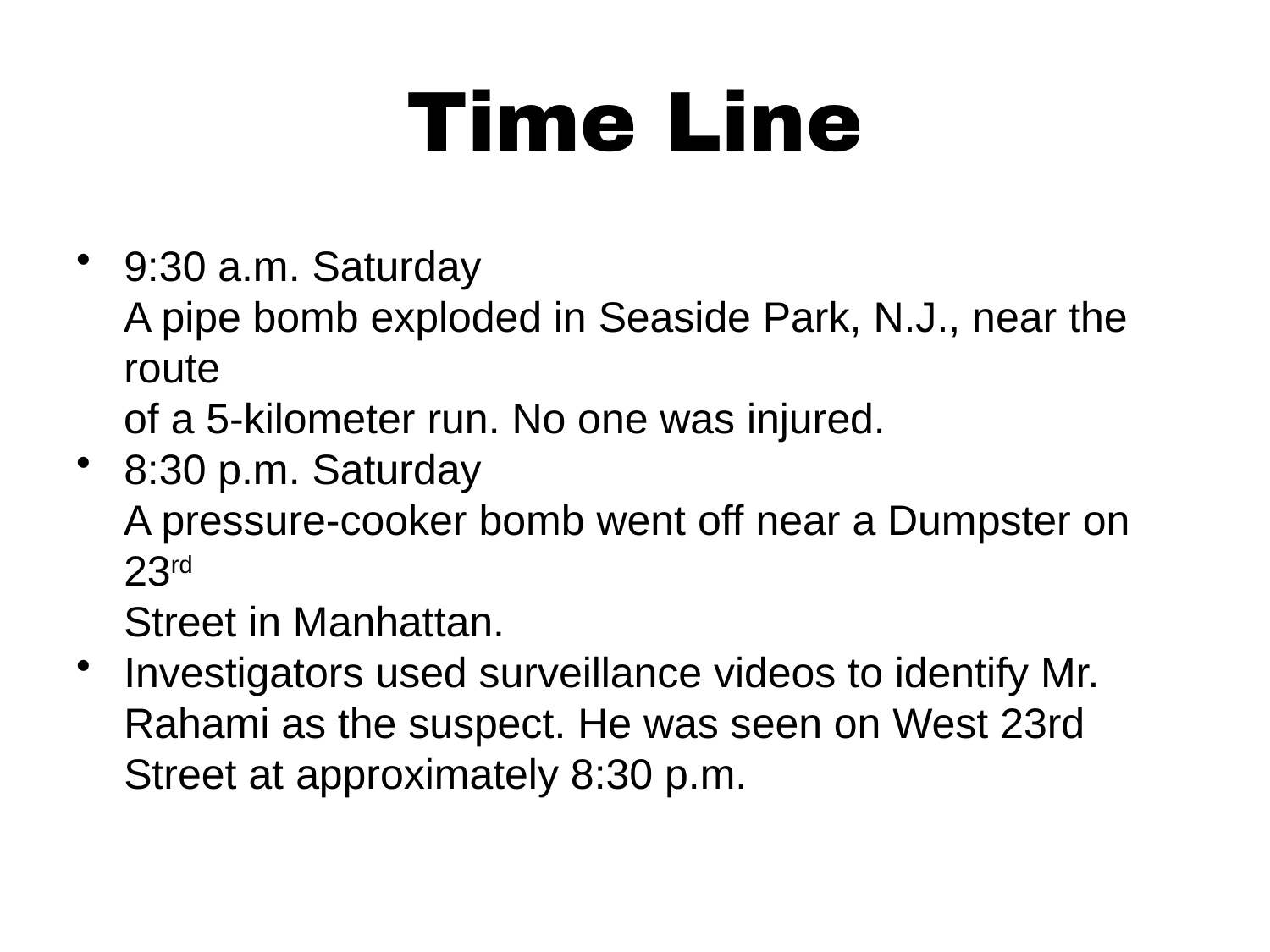

# Time Line
9:30 a.m. Saturday
    A pipe bomb exploded in Seaside Park, N.J., near the route
    of a 5-kilometer run. No one was injured.
8:30 p.m. Saturday
    A pressure-cooker bomb went off near a Dumpster on 23rd
    Street in Manhattan.
Investigators used surveillance videos to identify Mr. Rahami as the suspect. He was seen on West 23rd Street at approximately 8:30 p.m.